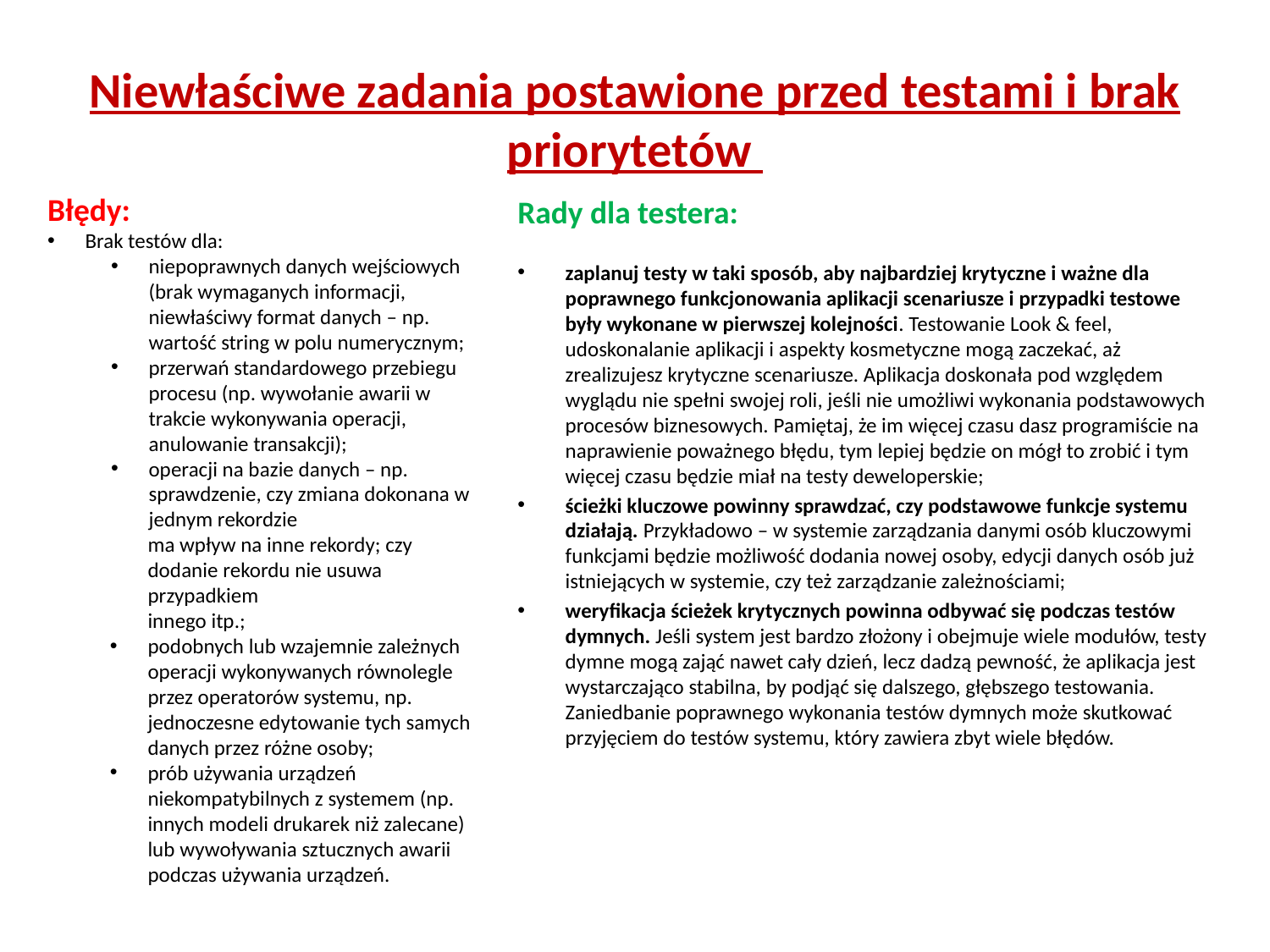

# Niewłaściwe zadania postawione przed testami i brak priorytetów
Błędy:
Brak testów dla:
niepoprawnych danych wejściowych (brak wymaganych informacji, niewłaściwy format danych – np. wartość string w polu numerycznym;
przerwań standardowego przebiegu procesu (np. wywołanie awarii w trakcie wykonywania operacji, anulowanie transakcji);
operacji na bazie danych – np. sprawdzenie, czy zmiana dokonana w jednym rekordzie
ma wpływ na inne rekordy; czy dodanie rekordu nie usuwa przypadkiem
innego itp.;
podobnych lub wzajemnie zależnych operacji wykonywanych równolegle przez operatorów systemu, np. jednoczesne edytowanie tych samych danych przez różne osoby;
prób używania urządzeń niekompatybilnych z systemem (np. innych modeli drukarek niż zalecane) lub wywoływania sztucznych awarii podczas używania urządzeń.

Rady dla testera:

zaplanuj testy w taki sposób, aby najbardziej krytyczne i ważne dla poprawnego funkcjonowania aplikacji scenariusze i przypadki testowe były wykonane w pierwszej kolejności. Testowanie Look & feel, udoskonalanie aplikacji i aspekty kosmetyczne mogą zaczekać, aż zrealizujesz krytyczne scenariusze. Aplikacja doskonała pod względem wyglądu nie spełni swojej roli, jeśli nie umożliwi wykonania podstawowych procesów biznesowych. Pamiętaj, że im więcej czasu dasz programiście na naprawienie poważnego błędu, tym lepiej będzie on mógł to zrobić i tym więcej czasu będzie miał na testy deweloperskie;
ścieżki kluczowe powinny sprawdzać, czy podstawowe funkcje systemu działają. Przykładowo – w systemie zarządzania danymi osób kluczowymi funkcjami będzie możliwość dodania nowej osoby, edycji danych osób już istniejących w systemie, czy też zarządzanie zależnościami;
weryfikacja ścieżek krytycznych powinna odbywać się podczas testów dymnych. Jeśli system jest bardzo złożony i obejmuje wiele modułów, testy dymne mogą zająć nawet cały dzień, lecz dadzą pewność, że aplikacja jest wystarczająco stabilna, by podjąć się dalszego, głębszego testowania. Zaniedbanie poprawnego wykonania testów dymnych może skutkować przyjęciem do testów systemu, który zawiera zbyt wiele błędów.